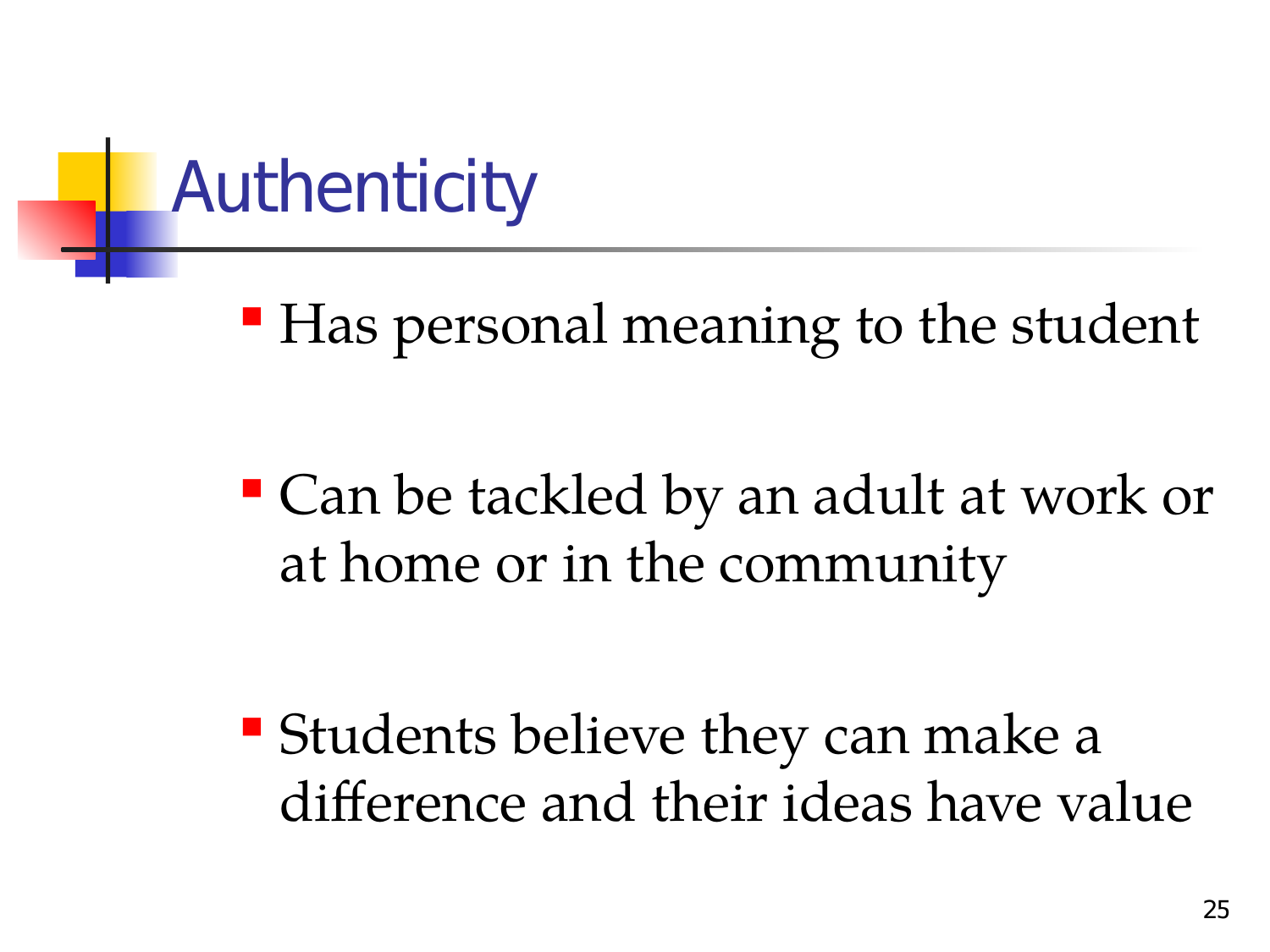

# Authenticity
Has personal meaning to the student

Can be tackled by an adult at work or at home or in the community

Students believe they can make a difference and their ideas have value

25